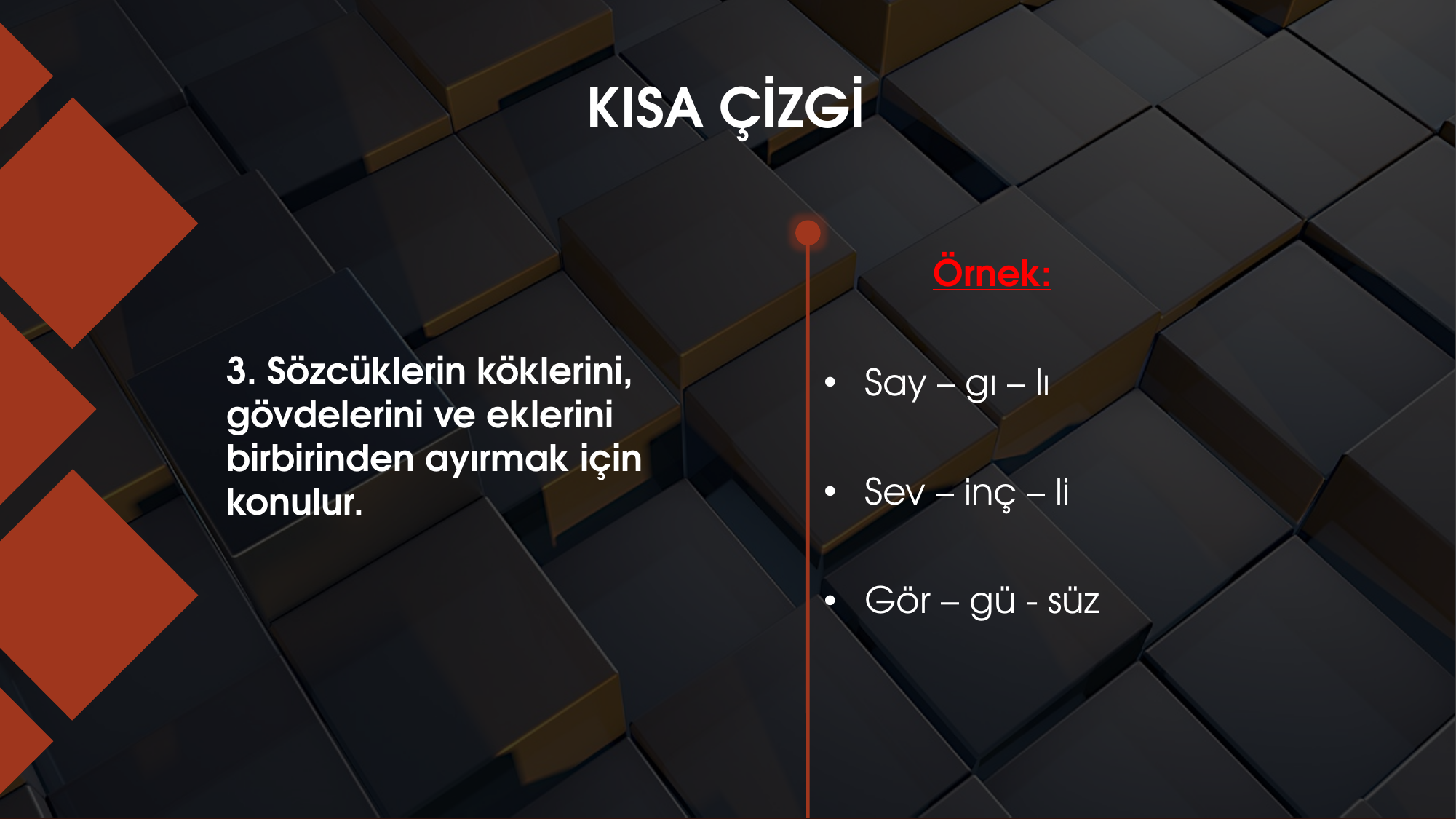

# KISA ÇİZGİ

	Örnek:

Say – gı – lı

Sev – inç – li

Gör – gü - süz
3. Sözcüklerin köklerini, gövdelerini ve eklerini birbirinden ayırmak için konulur.